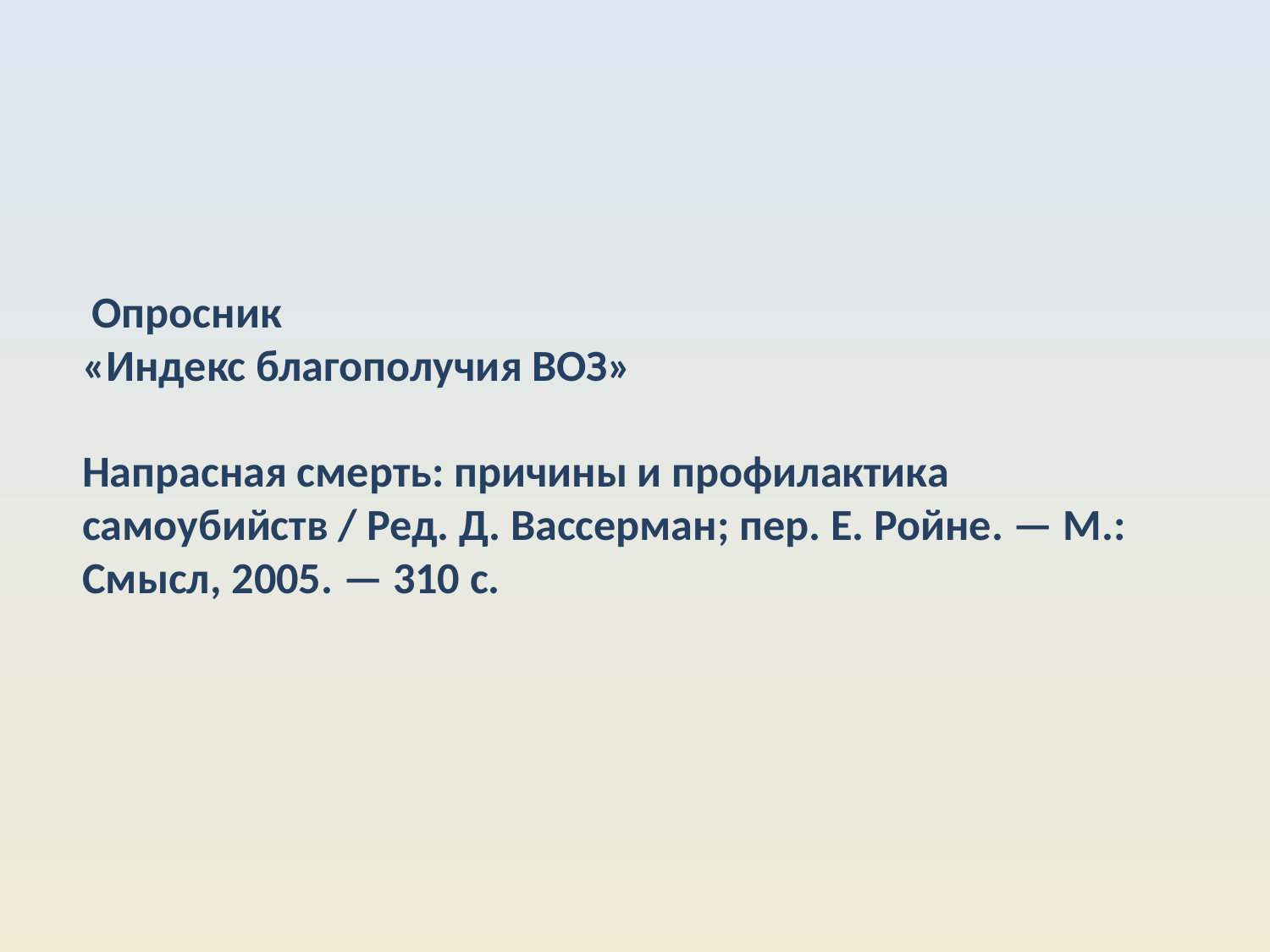

# Опросник «Индекс благополучия ВОЗ» Напрасная смерть: причины и профилактика самоубийств / Ред. Д. Вассерман; пер. Е. Ройне. — М.: Смысл, 2005. — 310 с.